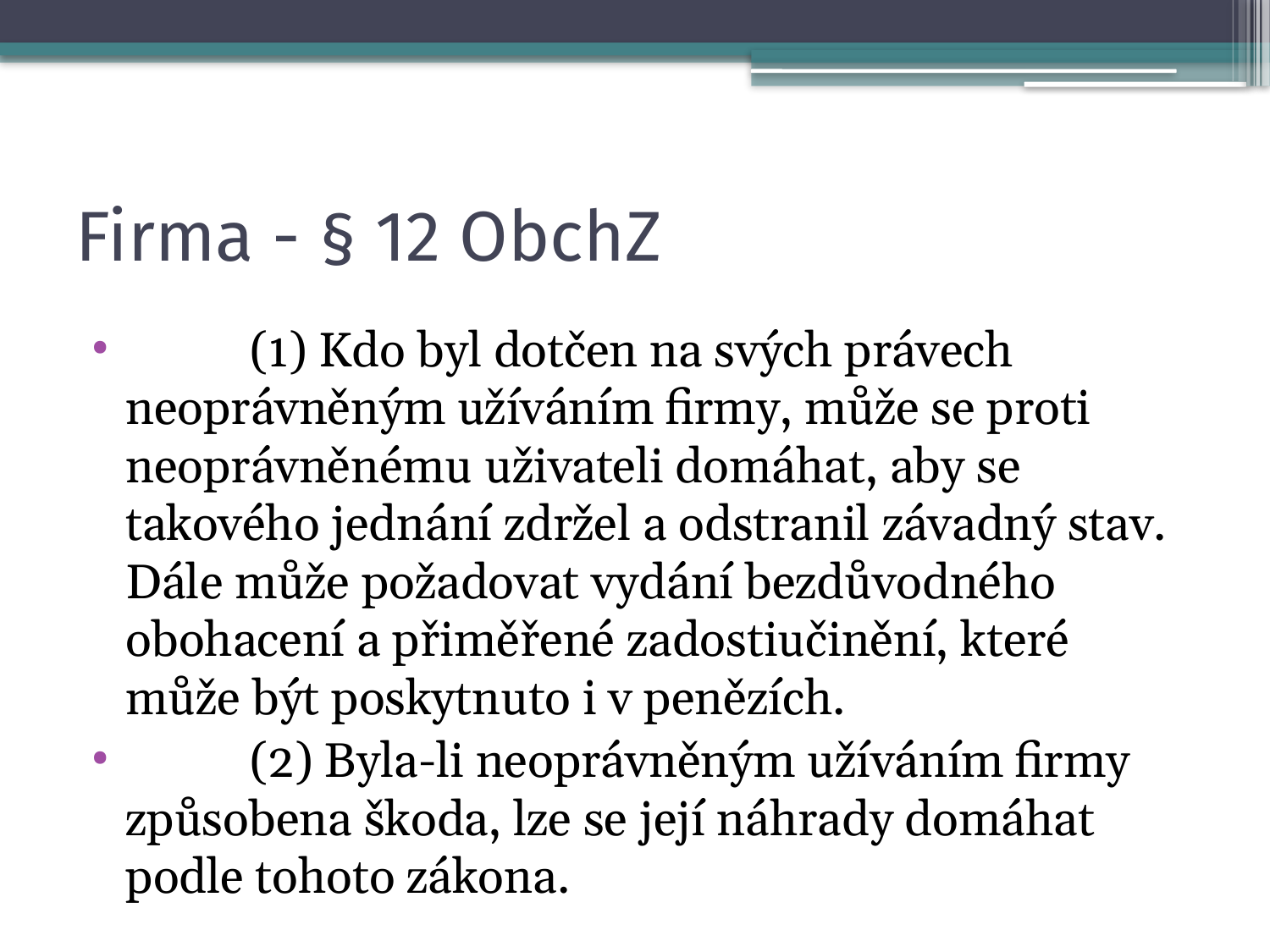

# Firma - § 12 ObchZ
	(1) Kdo byl dotčen na svých právech neoprávněným užíváním firmy, může se proti neoprávněnému uživateli domáhat, aby se takového jednání zdržel a odstranil závadný stav. Dále může požadovat vydání bezdůvodného obohacení a přiměřené zadostiučinění, které může být poskytnuto i v penězích.
	(2) Byla-li neoprávněným užíváním firmy způsobena škoda, lze se její náhrady domáhat podle tohoto zákona.